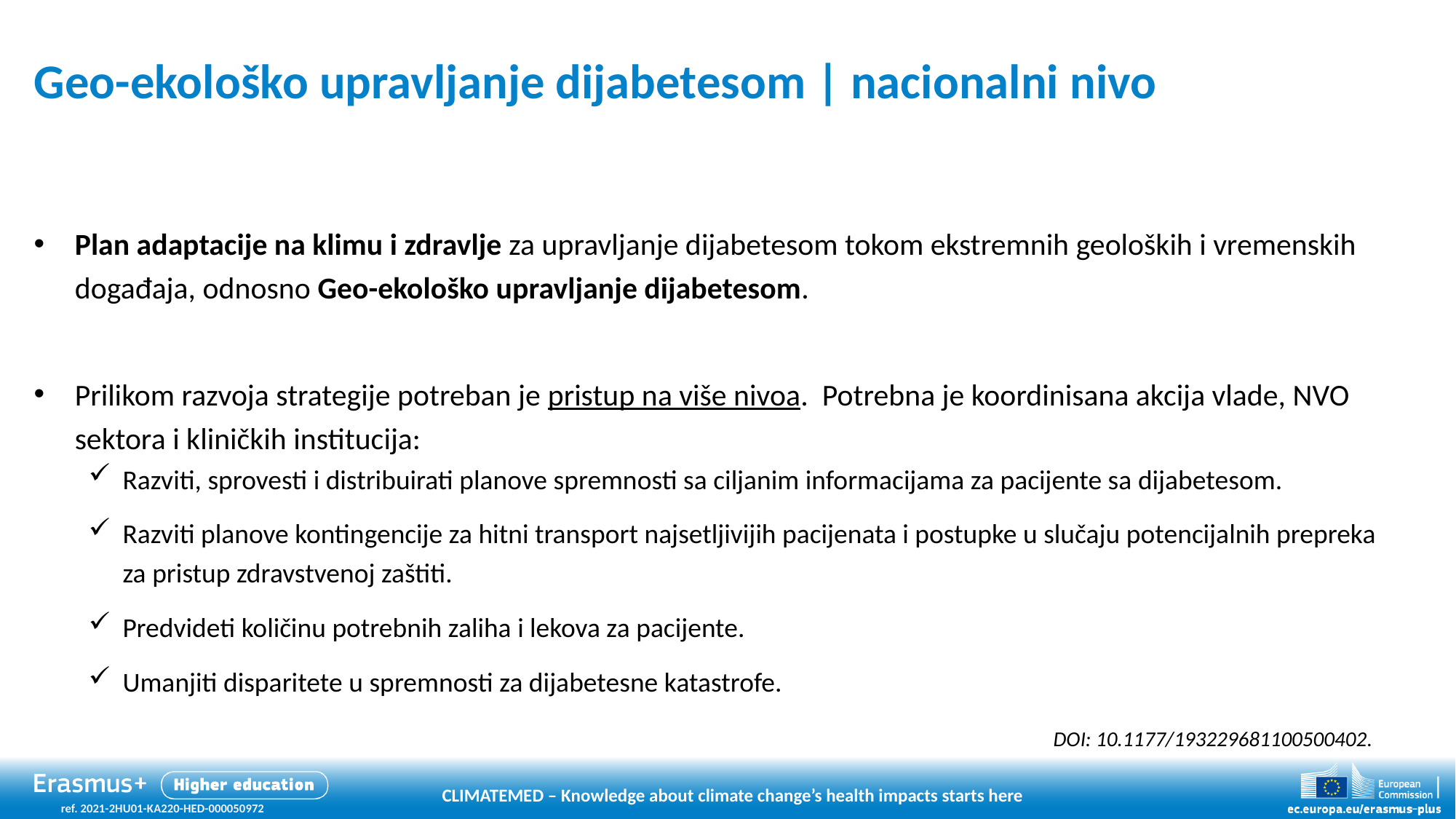

# Geo-ekološko upravljanje dijabetesom | nacionalni nivo

Plan adaptacije na klimu i zdravlje za upravljanje dijabetesom tokom ekstremnih geoloških i vremenskih događaja, odnosno Geo-ekološko upravljanje dijabetesom.

Prilikom razvoja strategije potreban je pristup na više nivoa.  Potrebna je koordinisana akcija vlade, NVO sektora i kliničkih institucija:
Razviti, sprovesti i distribuirati planove spremnosti sa ciljanim informacijama za pacijente sa dijabetesom.
Razviti planove kontingencije za hitni transport najsetljivijih pacijenata i postupke u slučaju potencijalnih prepreka za pristup zdravstvenoj zaštiti.
Predvideti količinu potrebnih zaliha i lekova za pacijente.
Umanjiti disparitete u spremnosti za dijabetesne katastrofe.
doi: 10.1177/193229681100500402.